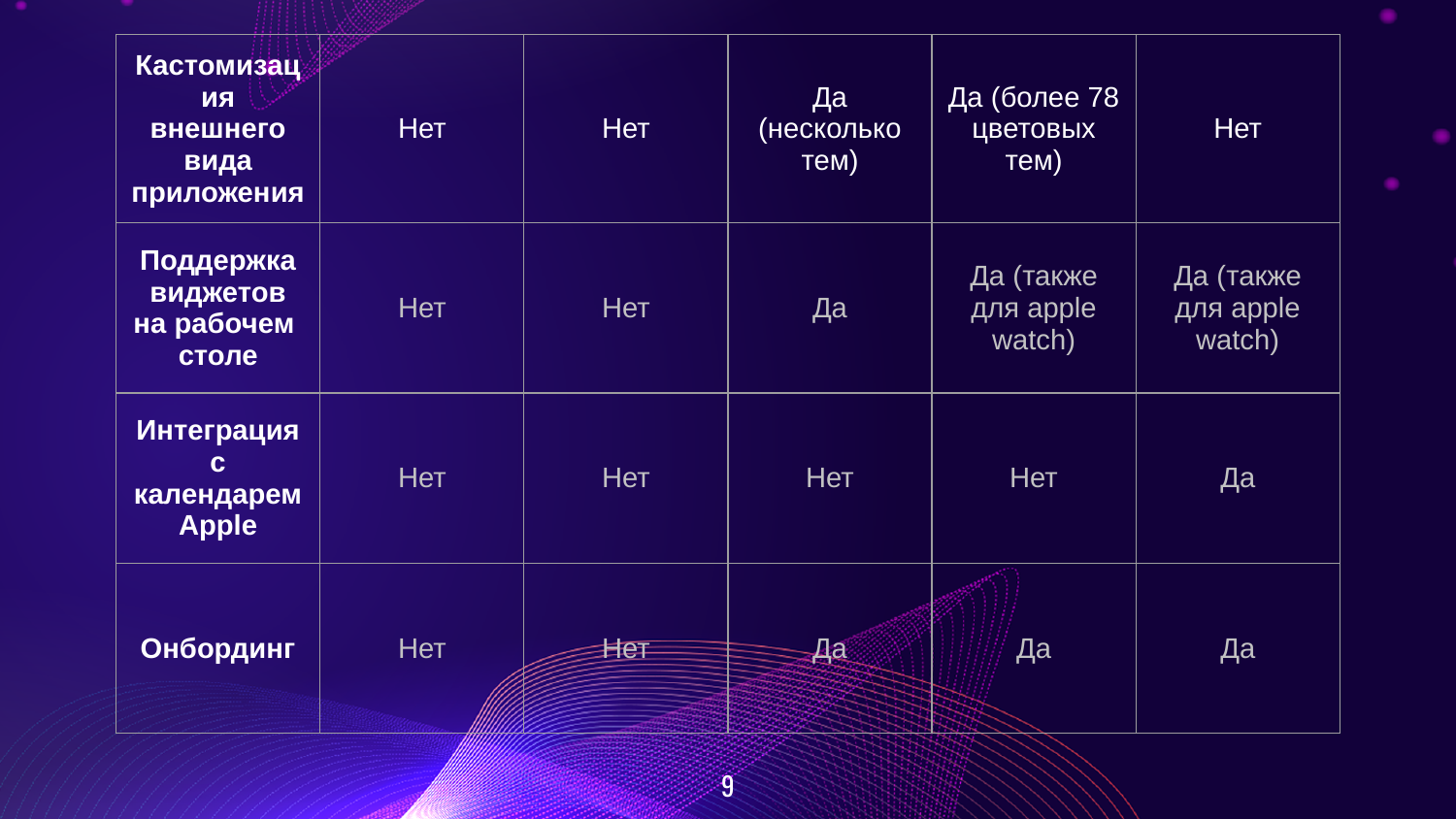

| Кастомизация внешнего вида приложения | Нет | Нет | Да (несколько тем) | Да (более 78 цветовых тем) | Нет |
| --- | --- | --- | --- | --- | --- |
| Поддержка виджетов на рабочем столе | Нет | Нет | Да | Да (также для apple watch) | Да (также для apple watch) |
| Интеграция с календарем Apple | Нет | Нет | Нет | Нет | Да |
| Онбординг | Нет | Нет | Да | Да | Да |
9